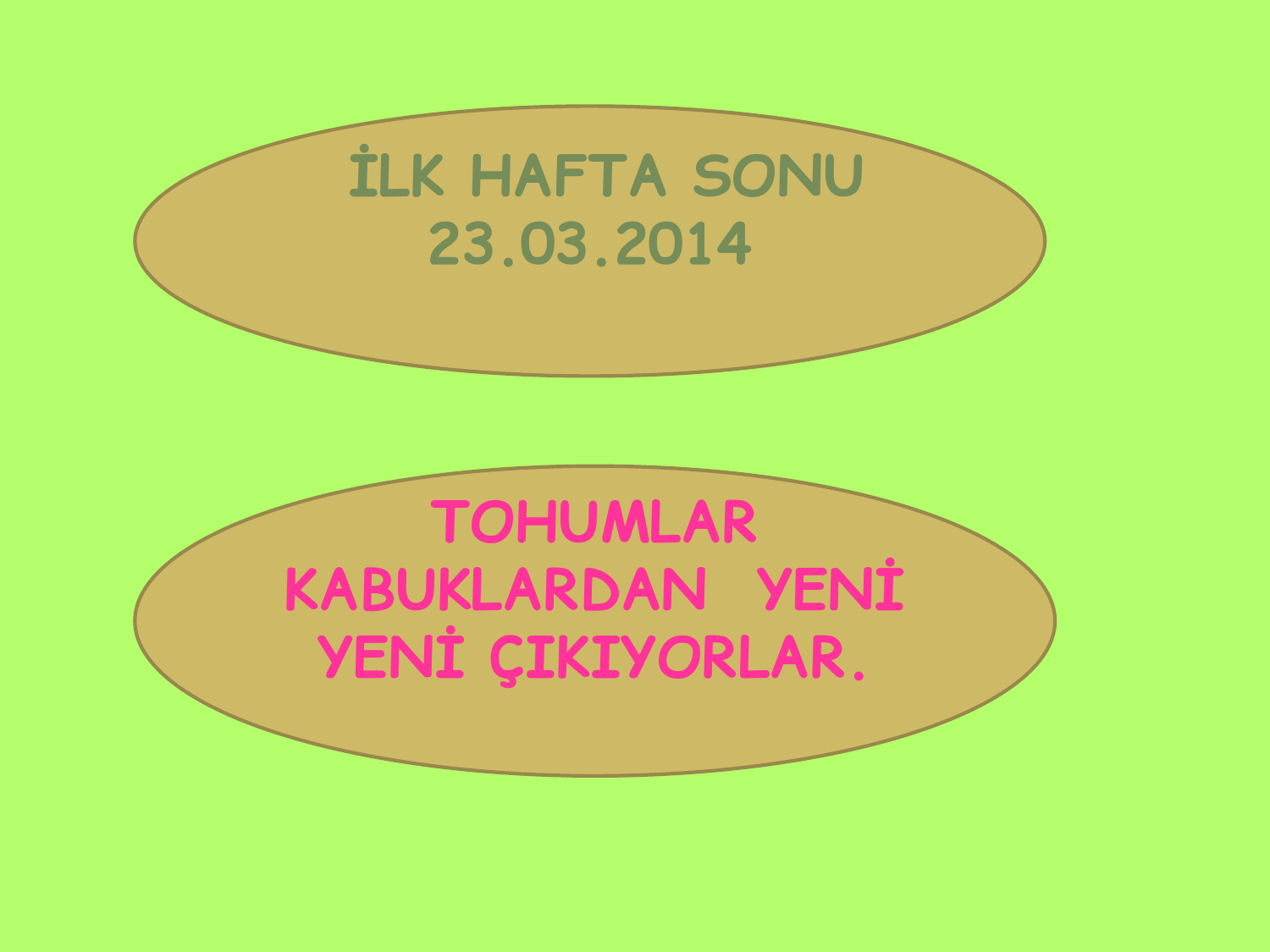

İLK HAFTA SONU
23.03.2014

TOHUMLAR KABUKLARDAN  YENİ YENİ ÇIKIYORLAR.